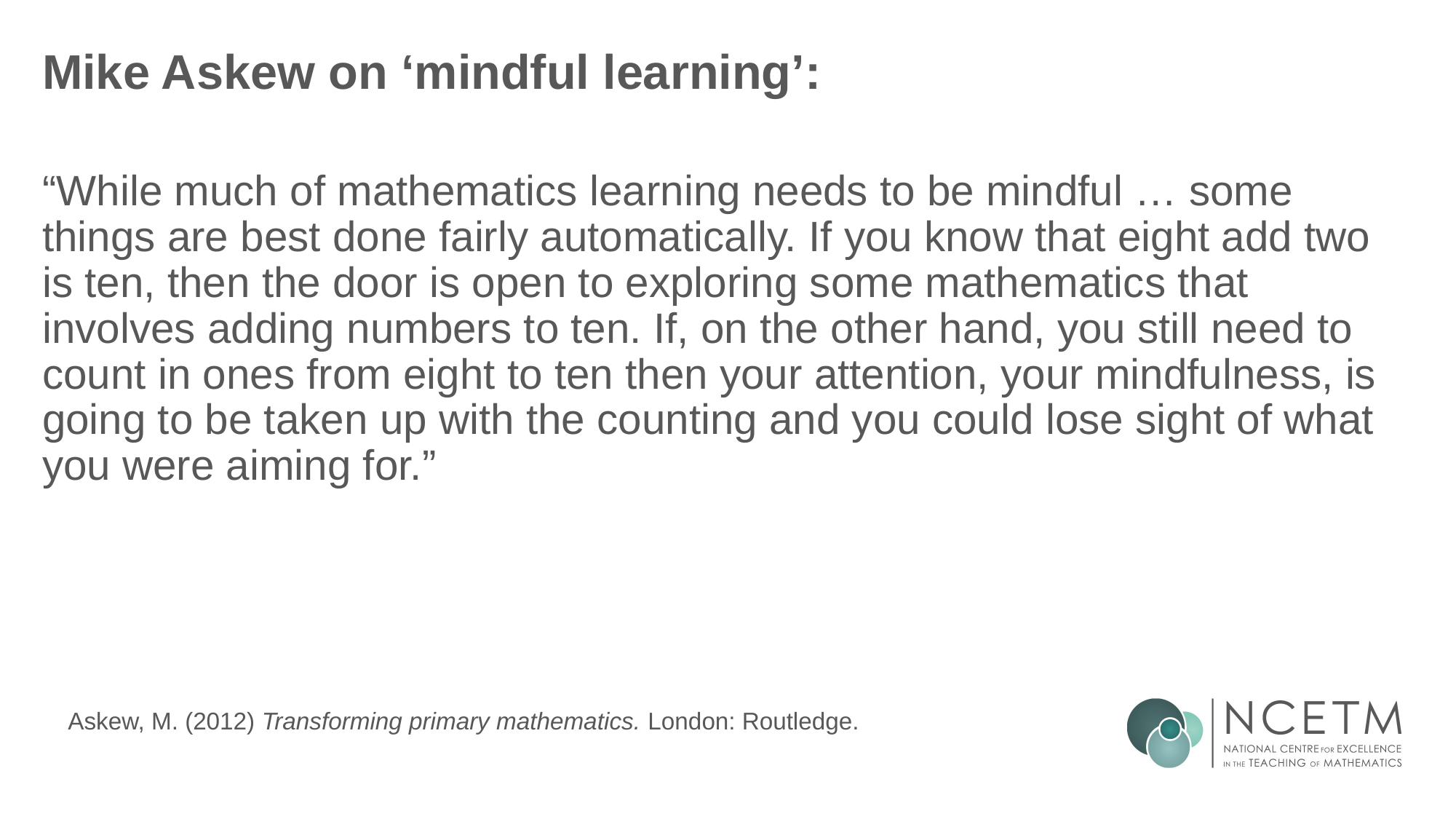

# Mike Askew on ‘mindful learning’:
“While much of mathematics learning needs to be mindful … some things are best done fairly automatically. If you know that eight add two is ten, then the door is open to exploring some mathematics that involves adding numbers to ten. If, on the other hand, you still need to count in ones from eight to ten then your attention, your mindfulness, is going to be taken up with the counting and you could lose sight of what you were aiming for.”
Askew, M. (2012) Transforming primary mathematics. London: Routledge.